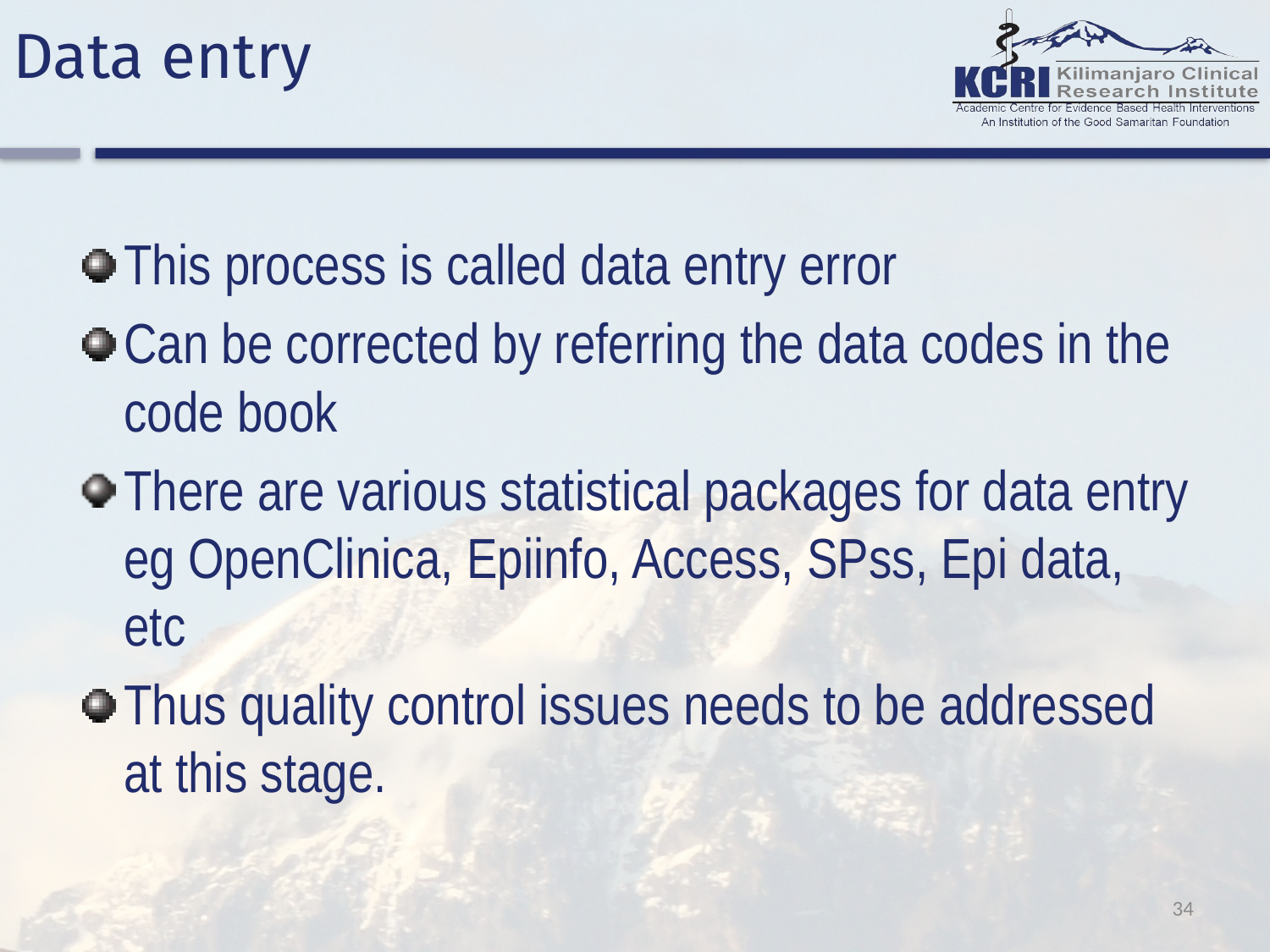

# Data entry
This process is called data entry error
Can be corrected by referring the data codes in the code book
There are various statistical packages for data entry eg OpenClinica, Epiinfo, Access, SPss, Epi data, etc
Thus quality control issues needs to be addressed at this stage.

34